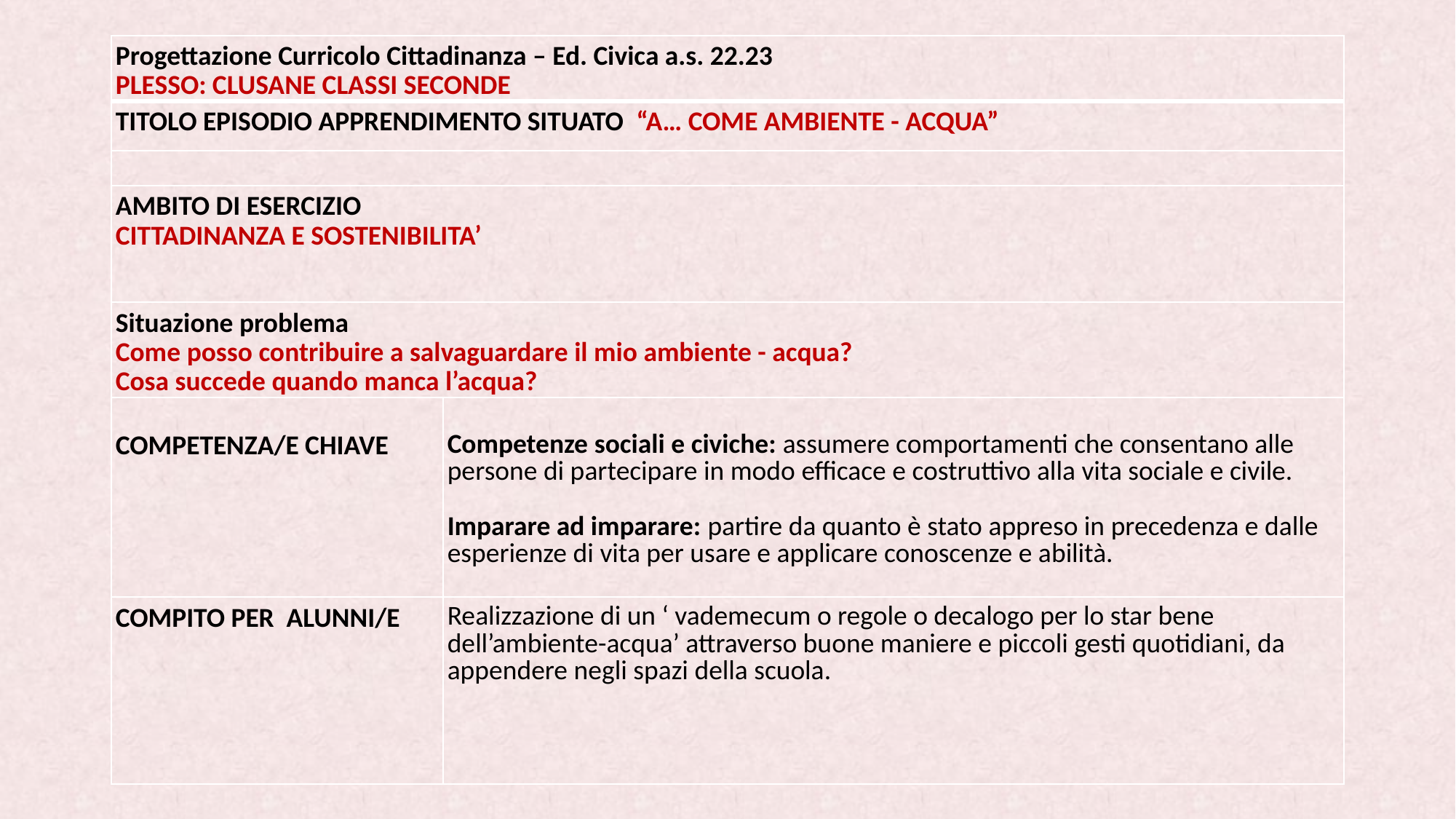

| Progettazione Curricolo Cittadinanza – Ed. Civica a.s. 22.23 PLESSO: CLUSANE CLASSI SECONDE |  |
| --- | --- |
| TITOLO EPISODIO APPRENDIMENTO SITUATO “A… COME AMBIENTE - ACQUA” |  |
|  |  |
| AMBITO DI ESERCIZIO CITTADINANZA E SOSTENIBILITA’ |  |
| Situazione problema Come posso contribuire a salvaguardare il mio ambiente - acqua? Cosa succede quando manca l’acqua? |  |
| COMPETENZA/E CHIAVE | Competenze sociali e civiche: assumere comportamenti che consentano alle persone di partecipare in modo efficace e costruttivo alla vita sociale e civile.   Imparare ad imparare: partire da quanto è stato appreso in precedenza e dalle esperienze di vita per usare e applicare conoscenze e abilità. |
| COMPITO PER ALUNNI/E | Realizzazione di un ‘ vademecum o regole o decalogo per lo star bene dell’ambiente-acqua’ attraverso buone maniere e piccoli gesti quotidiani, da appendere negli spazi della scuola. |